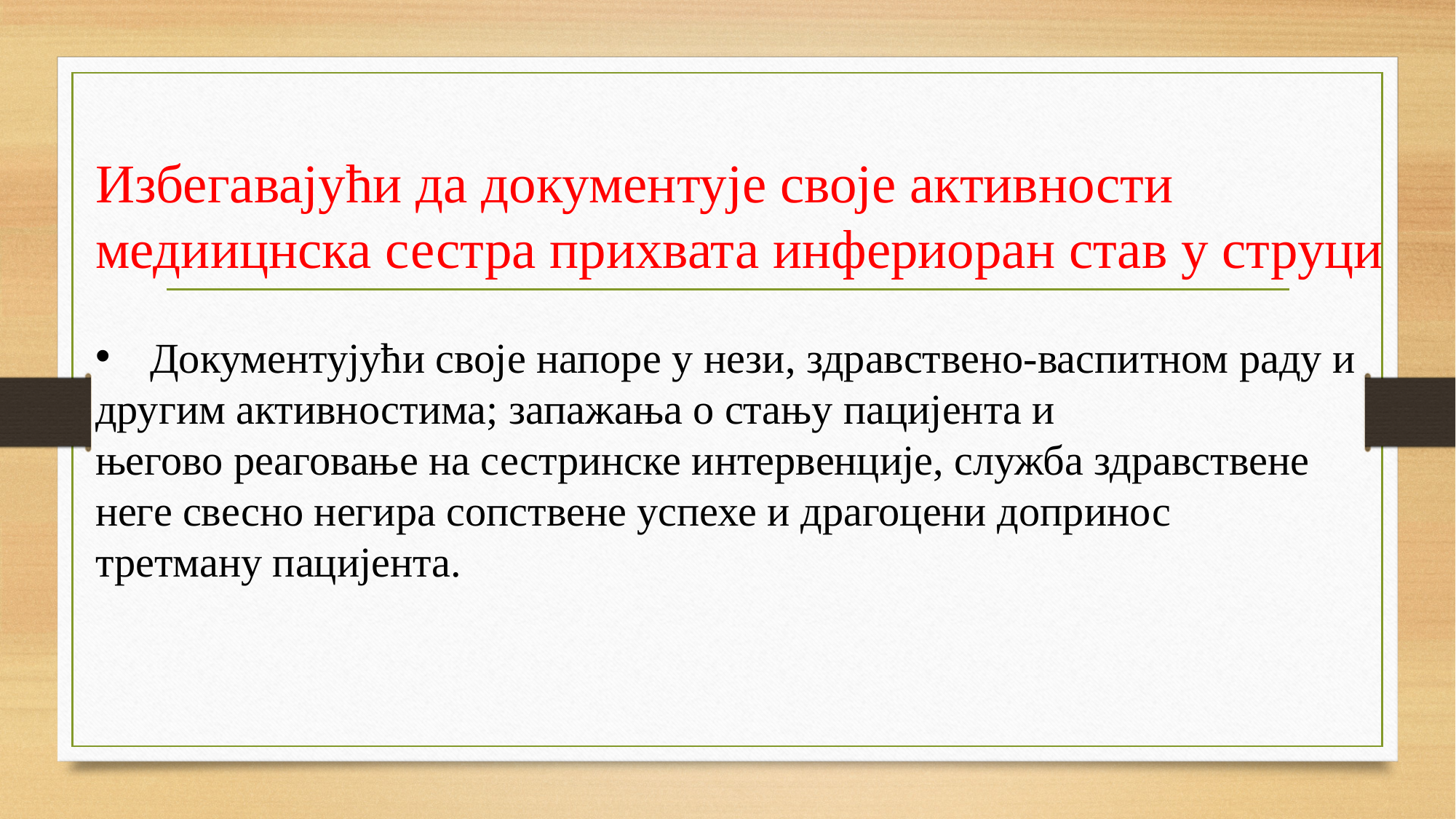

Избегавајући да документује своје активности
медиицнска сестра прихвата инфериоран став у струци

Документујући своје напоре у нези, здравствено-васпитном раду и
другим активностима; запажања о стању пацијента и
његово реаговање на сестринске интервенције, служба здравствене
неге свесно негира сопствене успехе и драгоцени допринос
третману пацијента.